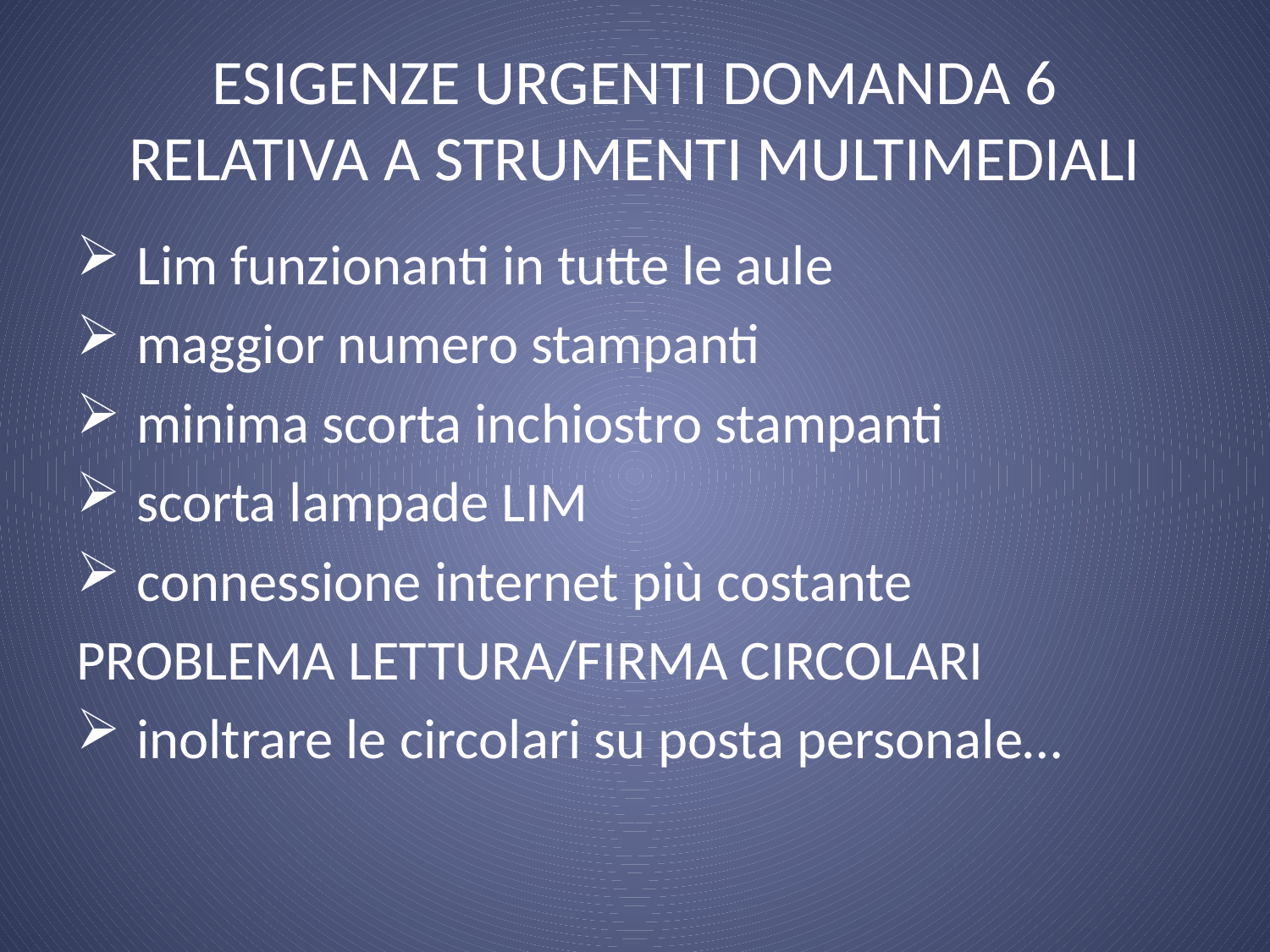

# ESIGENZE URGENTI DOMANDA 6 RELATIVA A STRUMENTI MULTIMEDIALI
 Lim funzionanti in tutte le aule
 maggior numero stampanti
 minima scorta inchiostro stampanti
 scorta lampade LIM
 connessione internet più costante
PROBLEMA LETTURA/FIRMA CIRCOLARI
 inoltrare le circolari su posta personale…